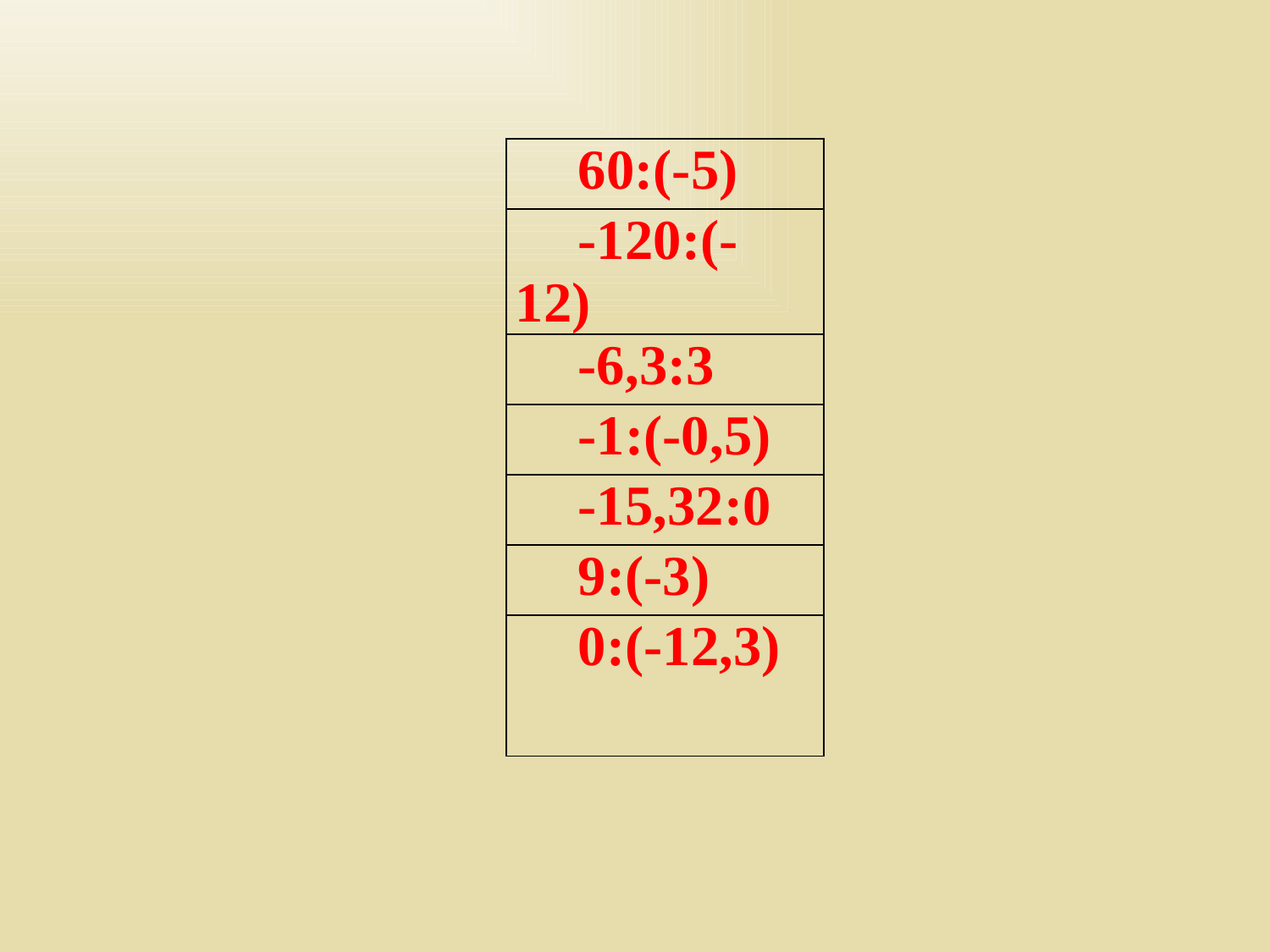

| 60:(-5) |
| --- |
| -120:(-12) |
| -6,3:3 |
| -1:(-0,5) |
| -15,32:0 |
| 9:(-3) |
| 0:(-12,3) |